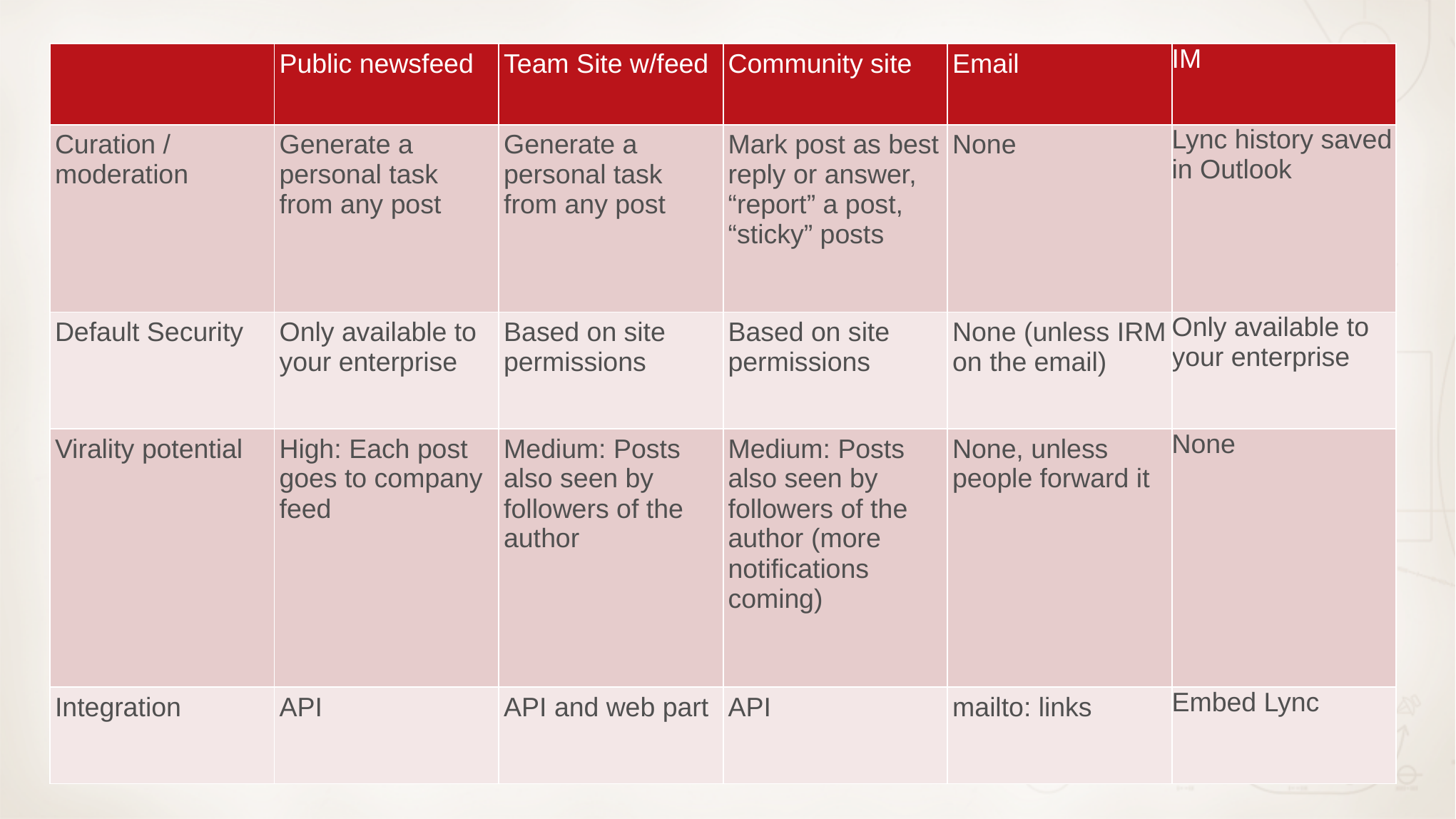

|  | Public newsfeed | Team Site w/feed | Community site | Email | IM |
| --- | --- | --- | --- | --- | --- |
| Curation / moderation | Generate a personal task from any post | Generate a personal task from any post | Mark post as best reply or answer, “report” a post, “sticky” posts | None | Lync history saved in Outlook |
| Default Security | Only available to your enterprise | Based on site permissions | Based on site permissions | None (unless IRM on the email) | Only available to your enterprise |
| Virality potential | High: Each post goes to company feed | Medium: Posts also seen by followers of the author | Medium: Posts also seen by followers of the author (more notifications coming) | None, unless people forward it | None |
| Integration | API | API and web part | API | mailto: links | Embed Lync |